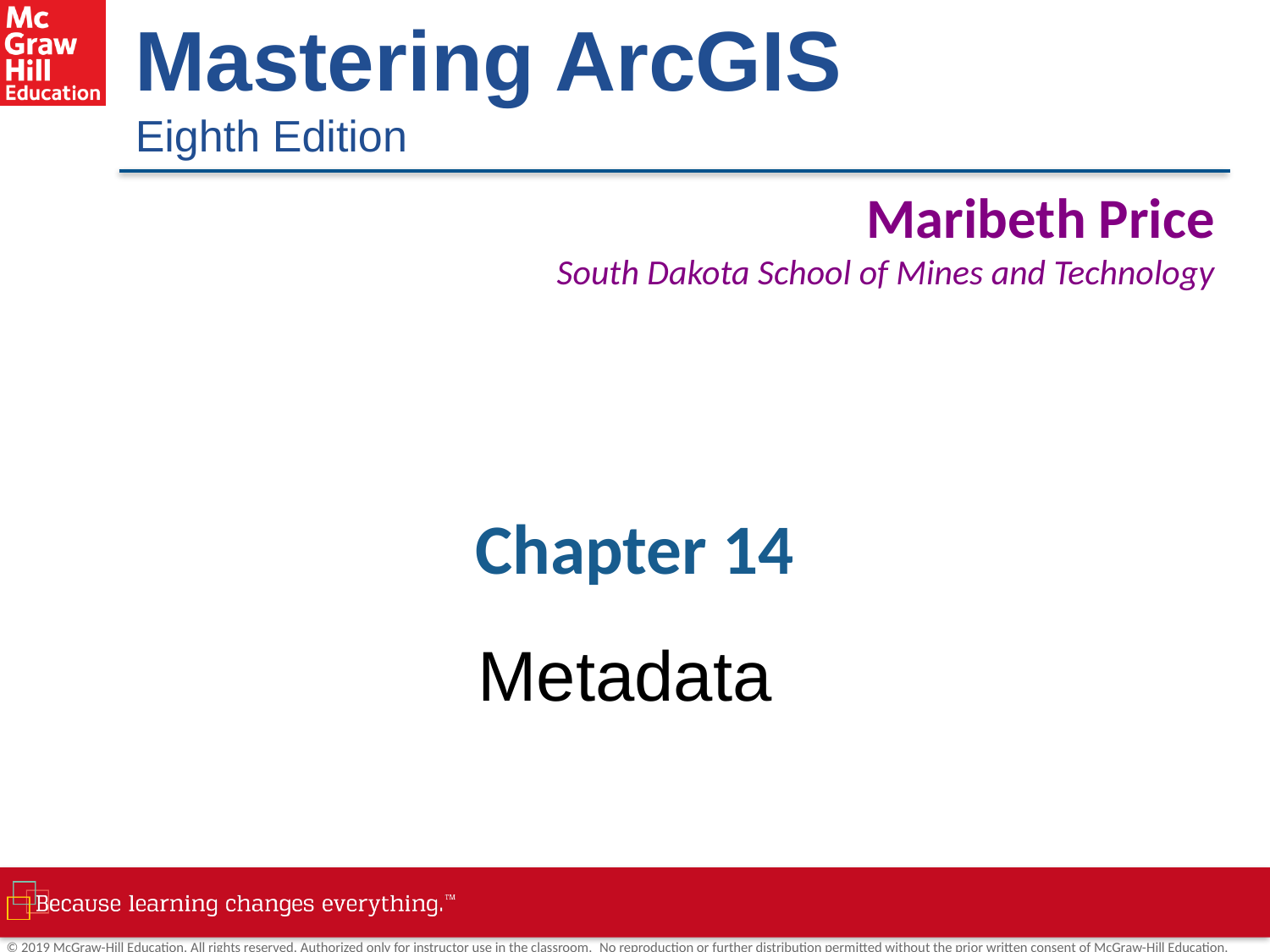

# Mastering ArcGIS Eighth Edition
Maribeth Price
South Dakota School of Mines and Technology
Chapter 14
Metadata
© 2019 McGraw-Hill Education. All rights reserved. Authorized only for instructor use in the classroom.  No reproduction or further distribution permitted without the prior written consent of McGraw-Hill Education.